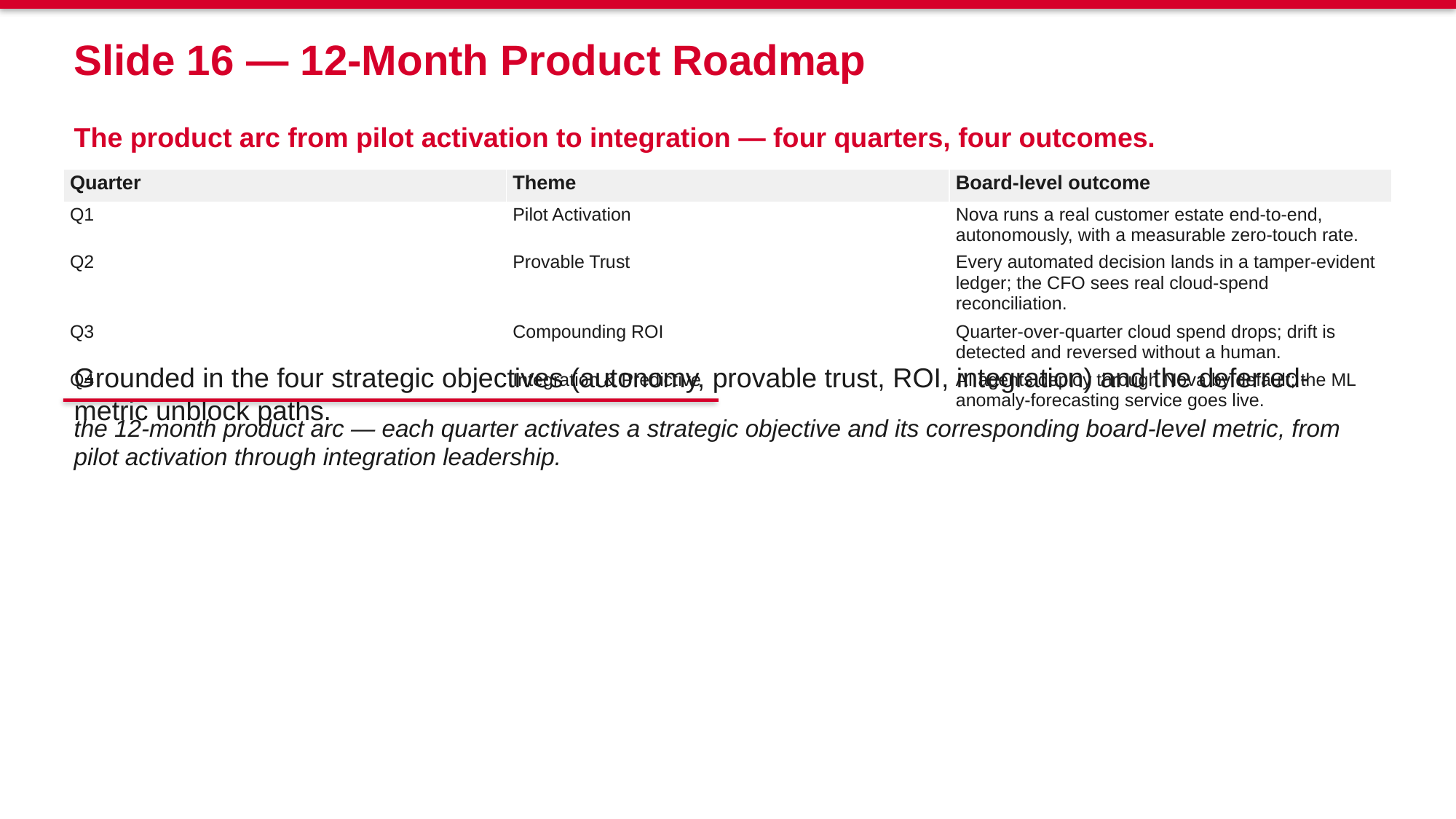

Slide 16 — 12-Month Product Roadmap
The product arc from pilot activation to integration — four quarters, four outcomes.
| Quarter | Theme | Board-level outcome |
| --- | --- | --- |
| Q1 | Pilot Activation | Nova runs a real customer estate end-to-end, autonomously, with a measurable zero-touch rate. |
| Q2 | Provable Trust | Every automated decision lands in a tamper-evident ledger; the CFO sees real cloud-spend reconciliation. |
| Q3 | Compounding ROI | Quarter-over-quarter cloud spend drops; drift is detected and reversed without a human. |
| Q4 | Integration & Predictive | AI agents deploy through Nova by default; the ML anomaly-forecasting service goes live. |
Grounded in the four strategic objectives (autonomy, provable trust, ROI, integration) and the deferred-metric unblock paths.

the 12-month product arc — each quarter activates a strategic objective and its corresponding board-level metric, from pilot activation through integration leadership.